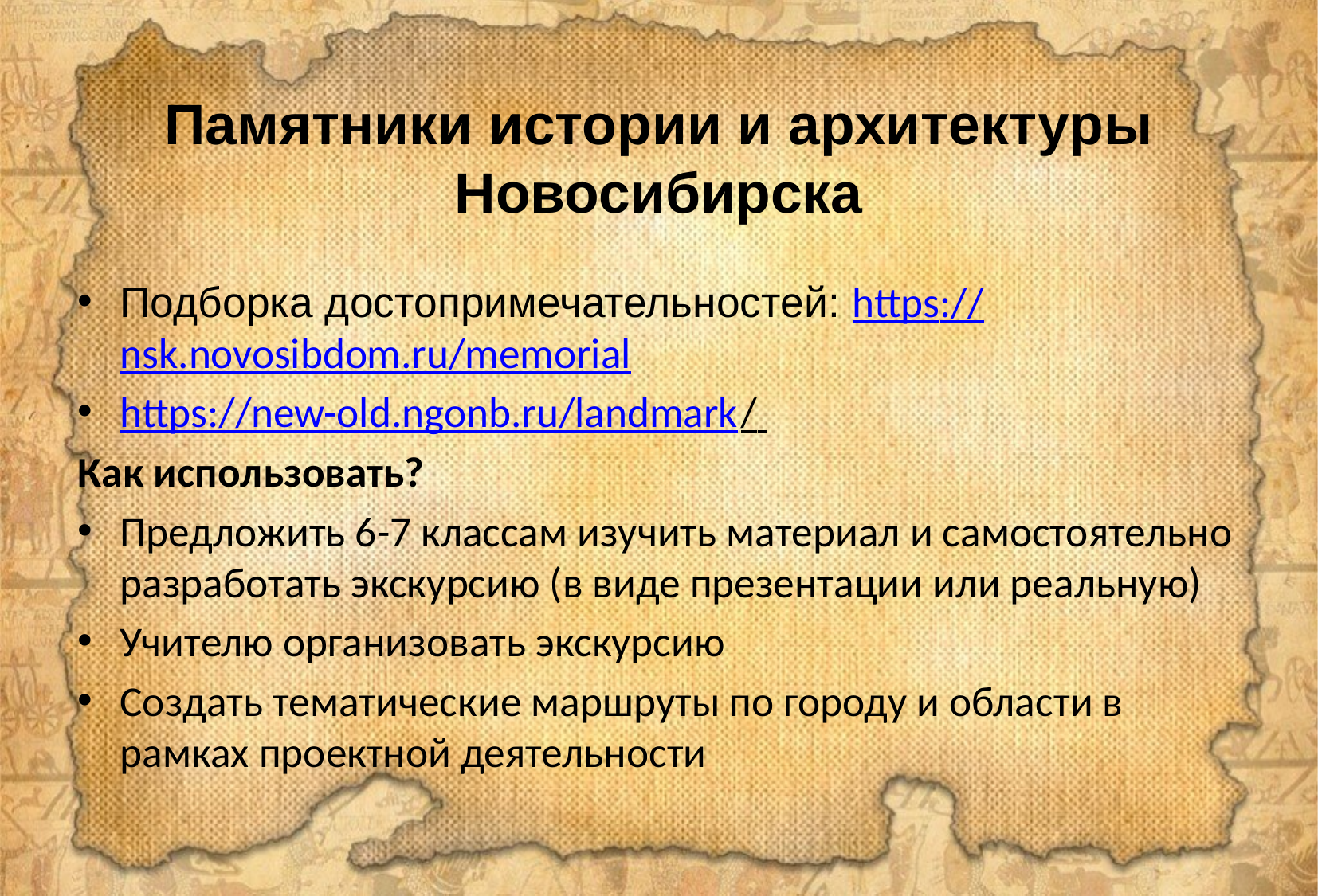

# Памятники истории и архитектуры Новосибирска

Подборка достопримечательностей: https://nsk.novosibdom.ru/memorial
https://new-old.ngonb.ru/landmark/
Как использовать?
Предложить 6-7 классам изучить материал и самостоятельно разработать экскурсию (в виде презентации или реальную)
Учителю организовать экскурсию
Создать тематические маршруты по городу и области в рамках проектной деятельности